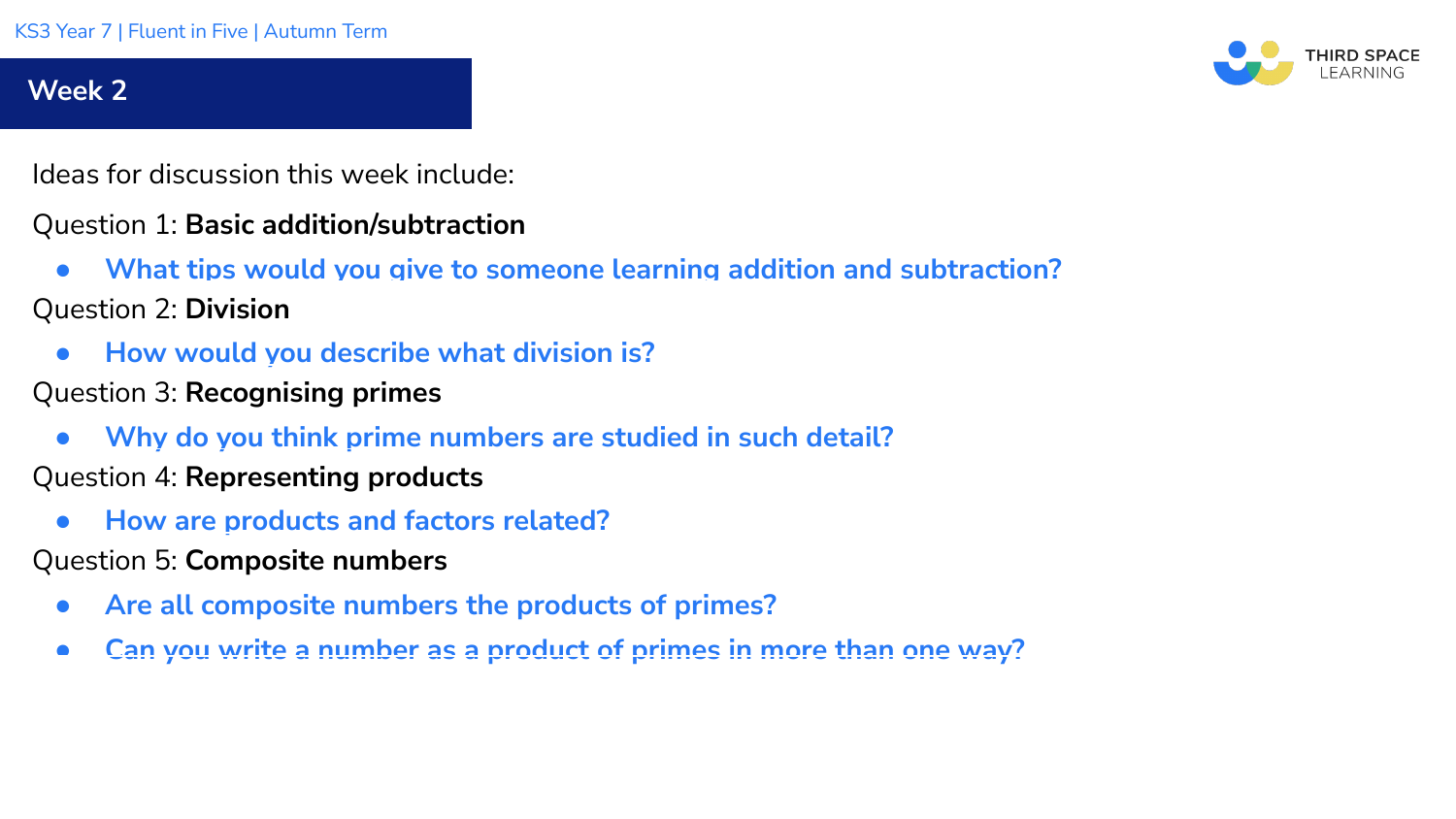

Week 2
| Ideas for discussion this week include: |
| --- |
| Question 1: Basic addition/subtraction What tips would you give to someone learning addition and subtraction? |
| Question 2: Division How would you describe what division is? |
| Question 3: Recognising primes Why do you think prime numbers are studied in such detail? |
| Question 4: Representing products How are products and factors related? |
| Question 5: Composite numbers Are all composite numbers the products of primes? Can you write a number as a product of primes in more than one way? |